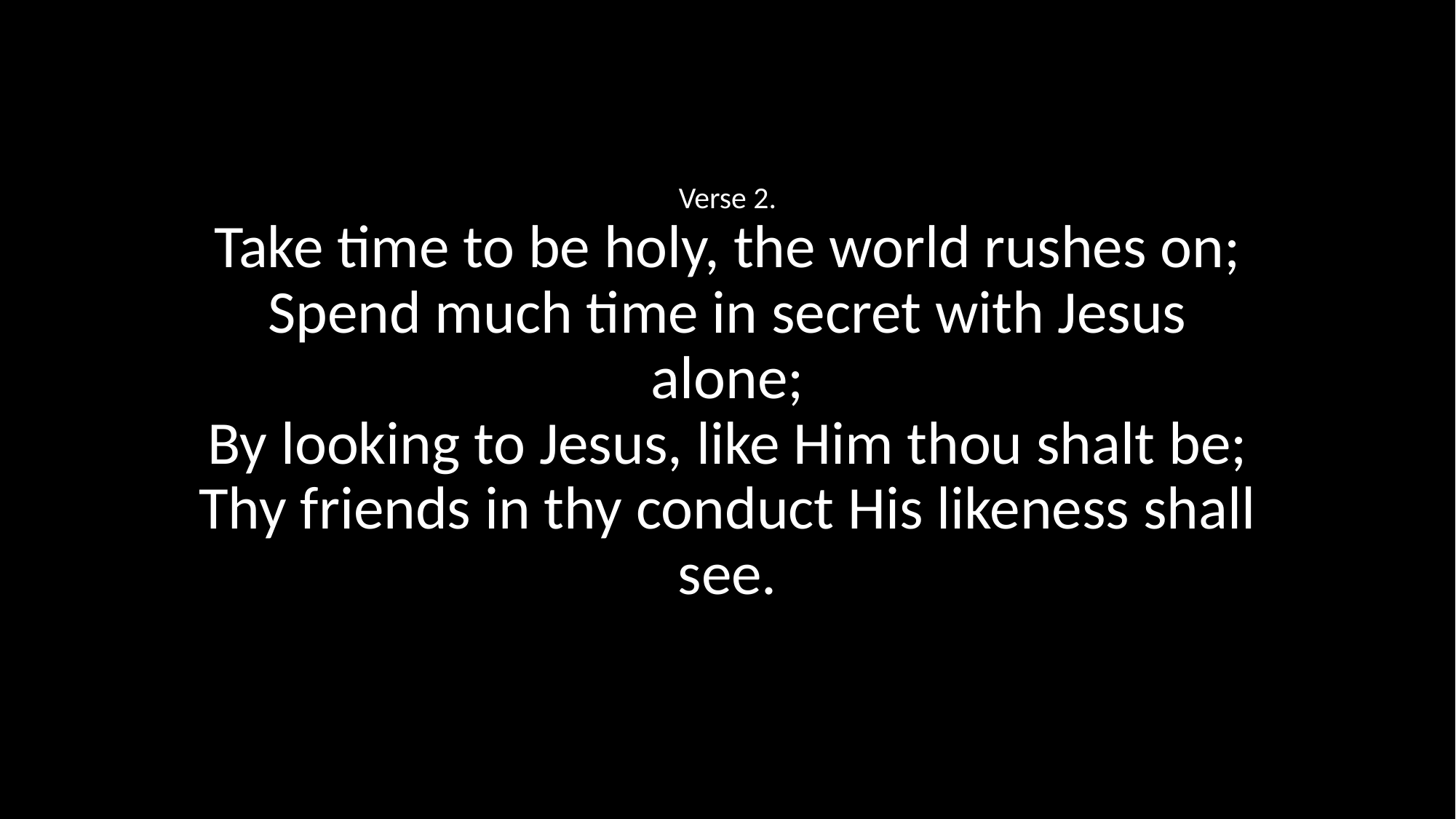

Verse 2.
Take time to be holy, the world rushes on;
Spend much time in secret with Jesus alone;
By looking to Jesus, like Him thou shalt be;
Thy friends in thy conduct His likeness shall see.